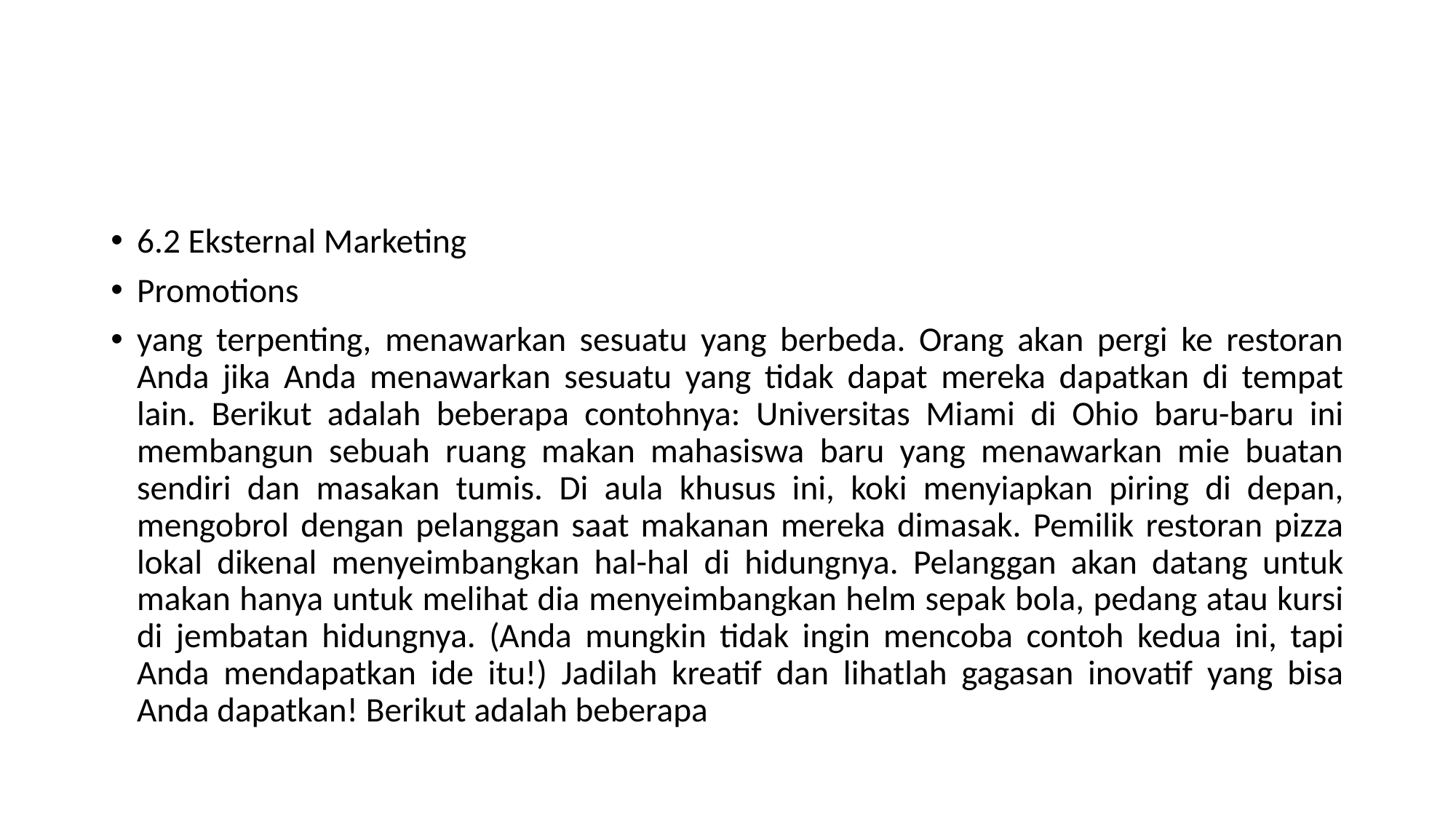

#
6.2 Eksternal Marketing
Promotions
yang terpenting, menawarkan sesuatu yang berbeda. Orang akan pergi ke restoran Anda jika Anda menawarkan sesuatu yang tidak dapat mereka dapatkan di tempat lain. Berikut adalah beberapa contohnya: Universitas Miami di Ohio baru-baru ini membangun sebuah ruang makan mahasiswa baru yang menawarkan mie buatan sendiri dan masakan tumis. Di aula khusus ini, koki menyiapkan piring di depan, mengobrol dengan pelanggan saat makanan mereka dimasak. Pemilik restoran pizza lokal dikenal menyeimbangkan hal-hal di hidungnya. Pelanggan akan datang untuk makan hanya untuk melihat dia menyeimbangkan helm sepak bola, pedang atau kursi di jembatan hidungnya. (Anda mungkin tidak ingin mencoba contoh kedua ini, tapi Anda mendapatkan ide itu!) Jadilah kreatif dan lihatlah gagasan inovatif yang bisa Anda dapatkan! Berikut adalah beberapa